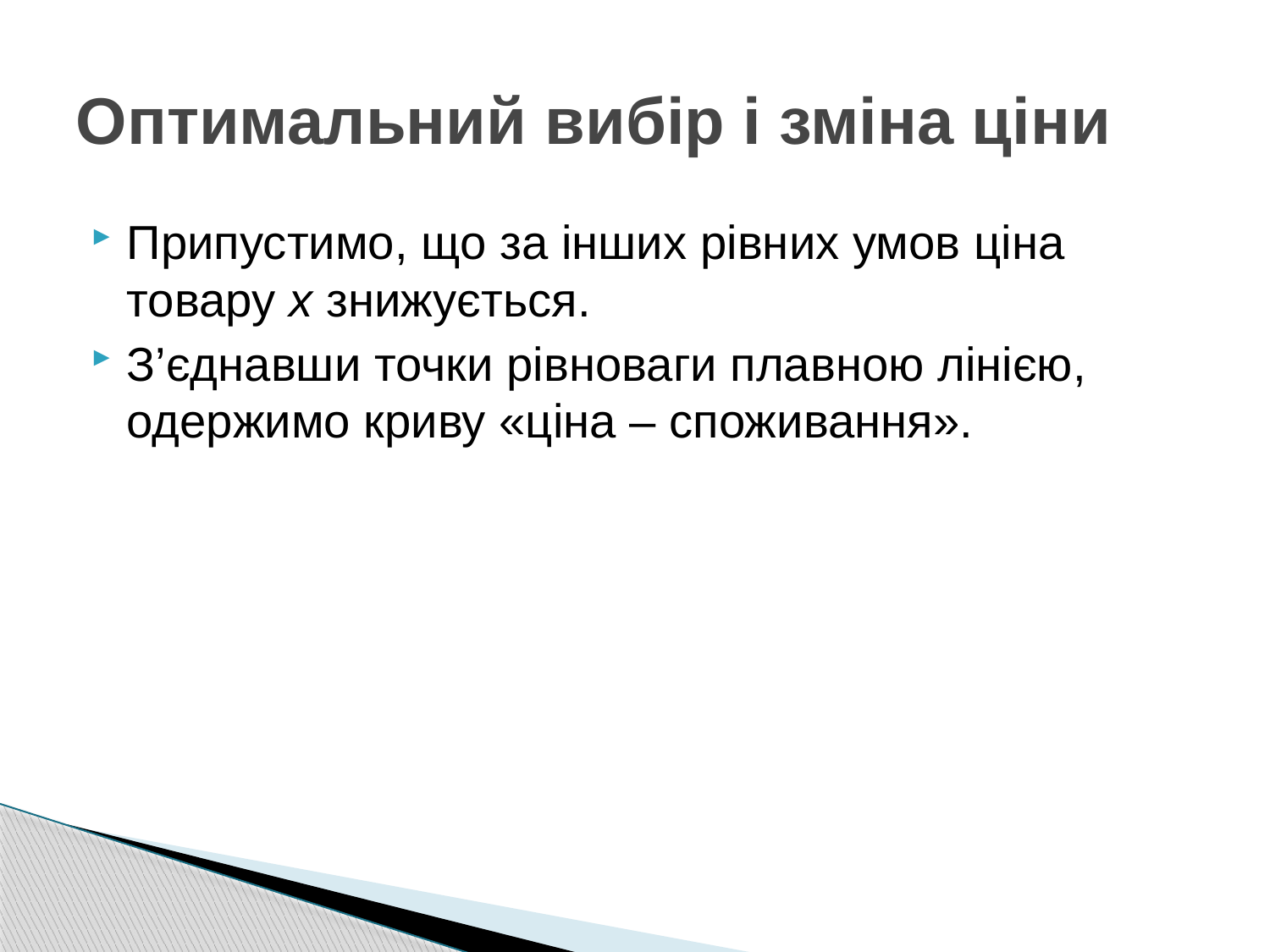

# Оптимальний вибір і зміна ціни
Припустимо, що за інших рівних умов ціна товару х знижується.
З’єднавши точки рівноваги плавною лінією, одержимо криву «ціна – споживання».